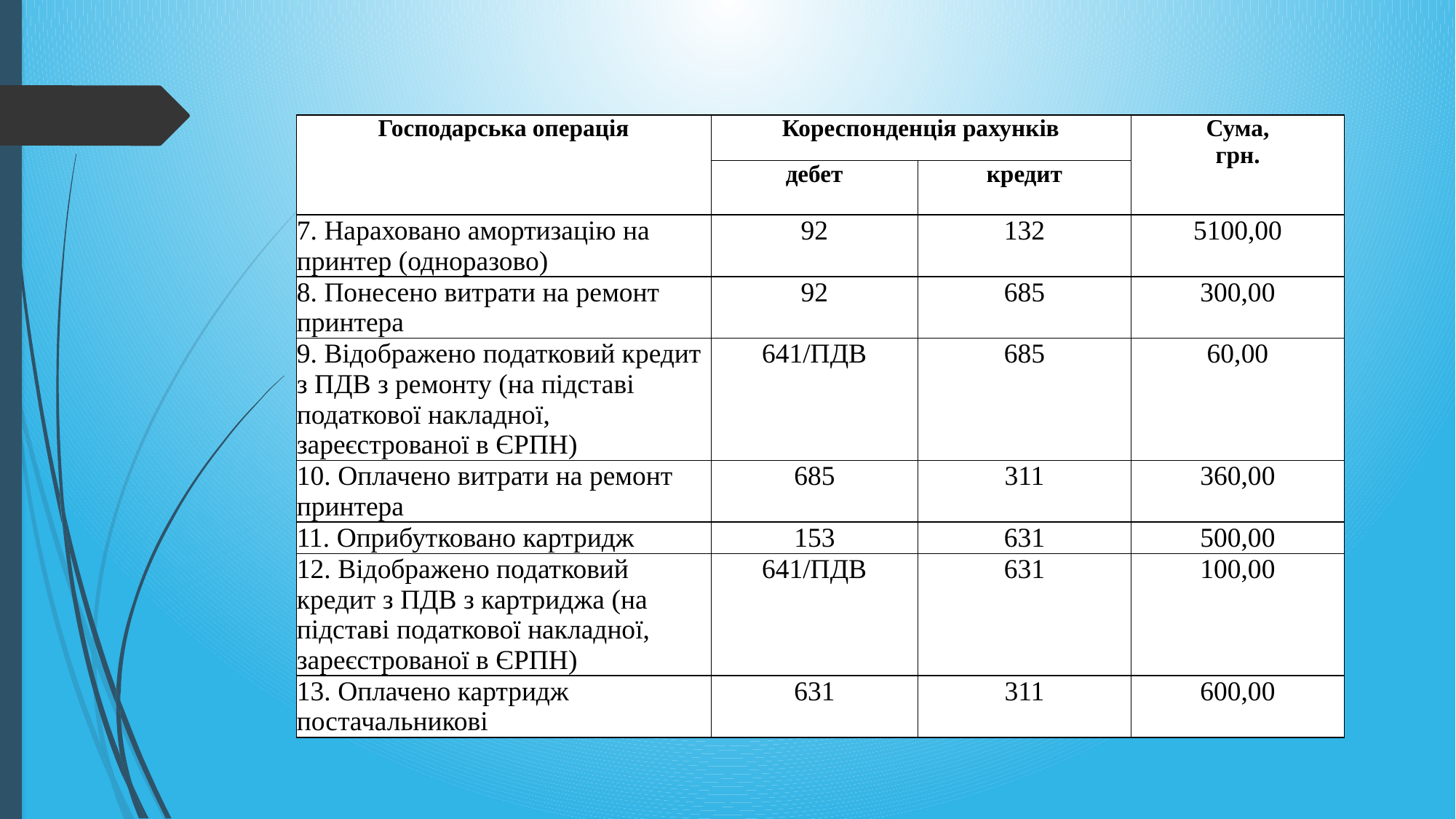

#
| Господарська операція | Кореспонденція рахунків |  | Сума, грн. |
| --- | --- | --- | --- |
|  | дебет | кредит |  |
| 7. Нараховано амортизацію на принтер (одноразово) | 92 | 132 | 5100,00 |
| 8. Понесено витрати на ремонт принтера | 92 | 685 | 300,00 |
| 9. Відображено податковий кредит з ПДВ з ремонту (на підставі податкової накладної, зареєстрованої в ЄРПН) | 641/ПДВ | 685 | 60,00 |
| 10. Оплачено витрати на ремонт принтера | 685 | 311 | 360,00 |
| 11. Оприбутковано картридж | 153 | 631 | 500,00 |
| 12. Відображено податковий кредит з ПДВ з картриджа (на підставі податкової накладної, зареєстрованої в ЄРПН) | 641/ПДВ | 631 | 100,00 |
| 13. Оплачено картридж постачальникові | 631 | 311 | 600,00 |